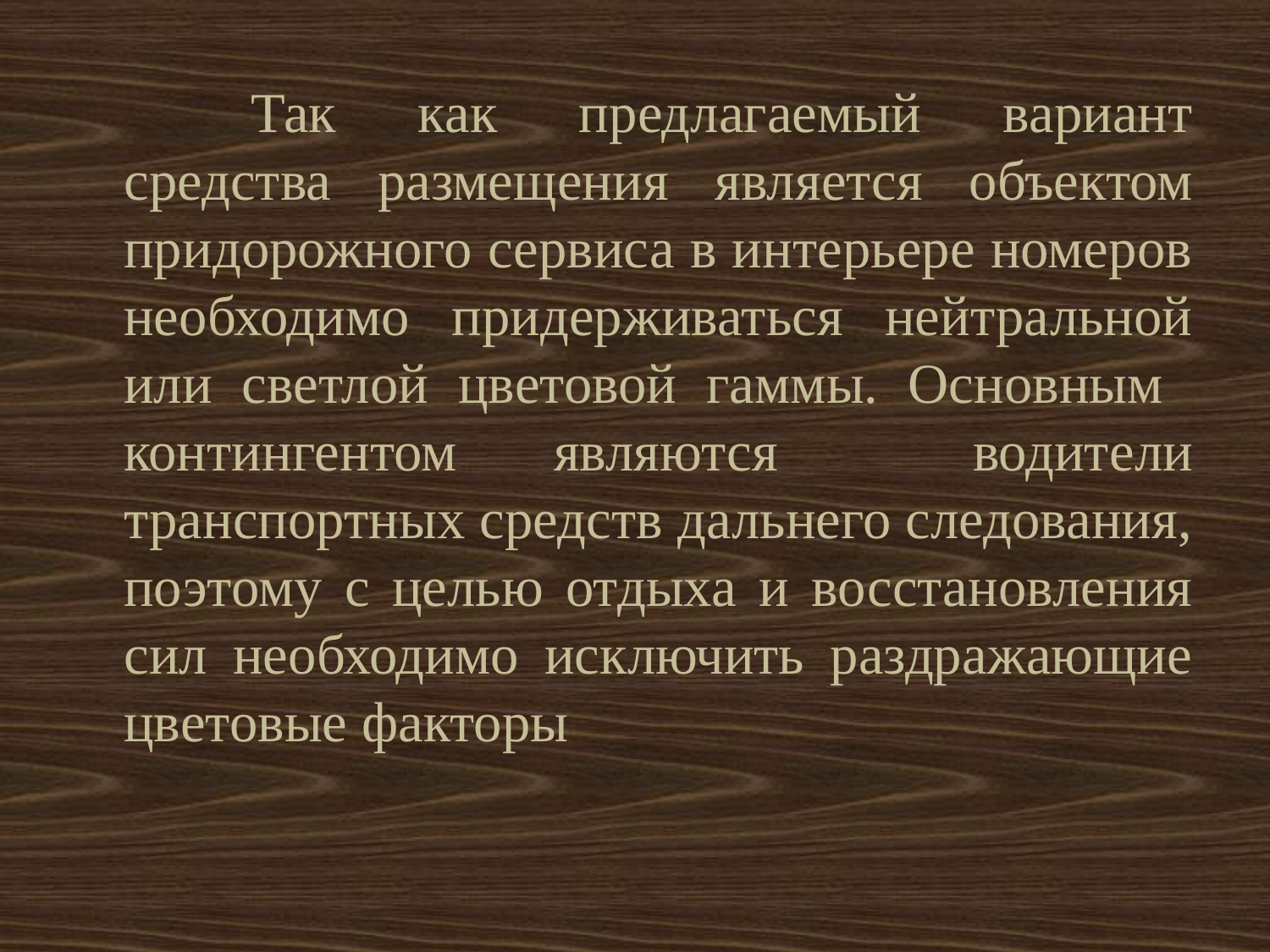

Так как предлагаемый вариант средства размещения является объектом придорожного сервиса в интерьере номеров необходимо придерживаться нейтральной или светлой цветовой гаммы. Основным  контингентом являются  водители транспортных средств дальнего следования, поэтому с целью отдыха и восстановления сил необходимо исключить раздражающие цветовые факторы